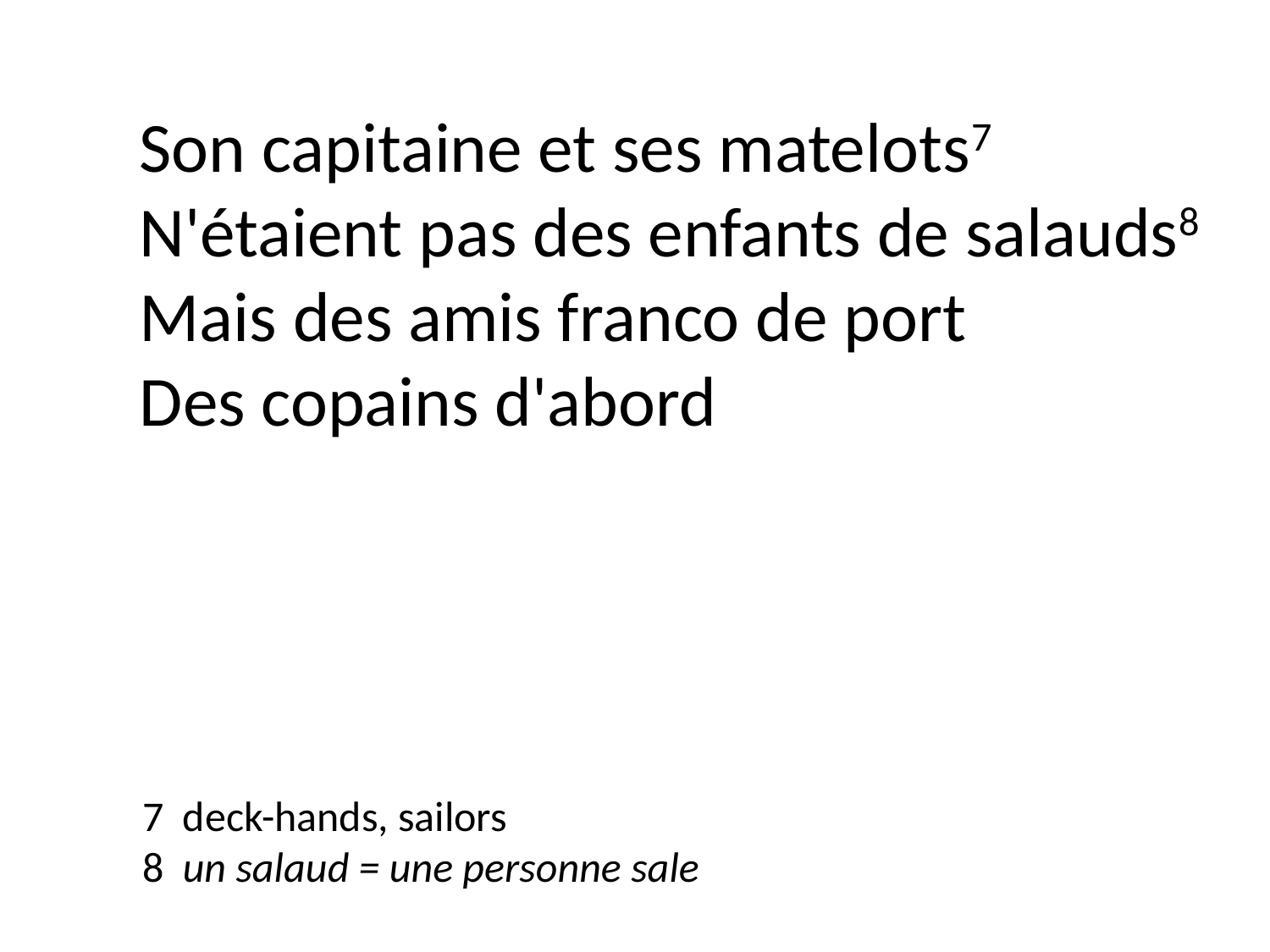

Son capitaine et ses matelots7
N'étaient pas des enfants de salauds8
Mais des amis franco de port
Des copains d'abord
7  deck-hands, sailors
8  un salaud = une personne sale